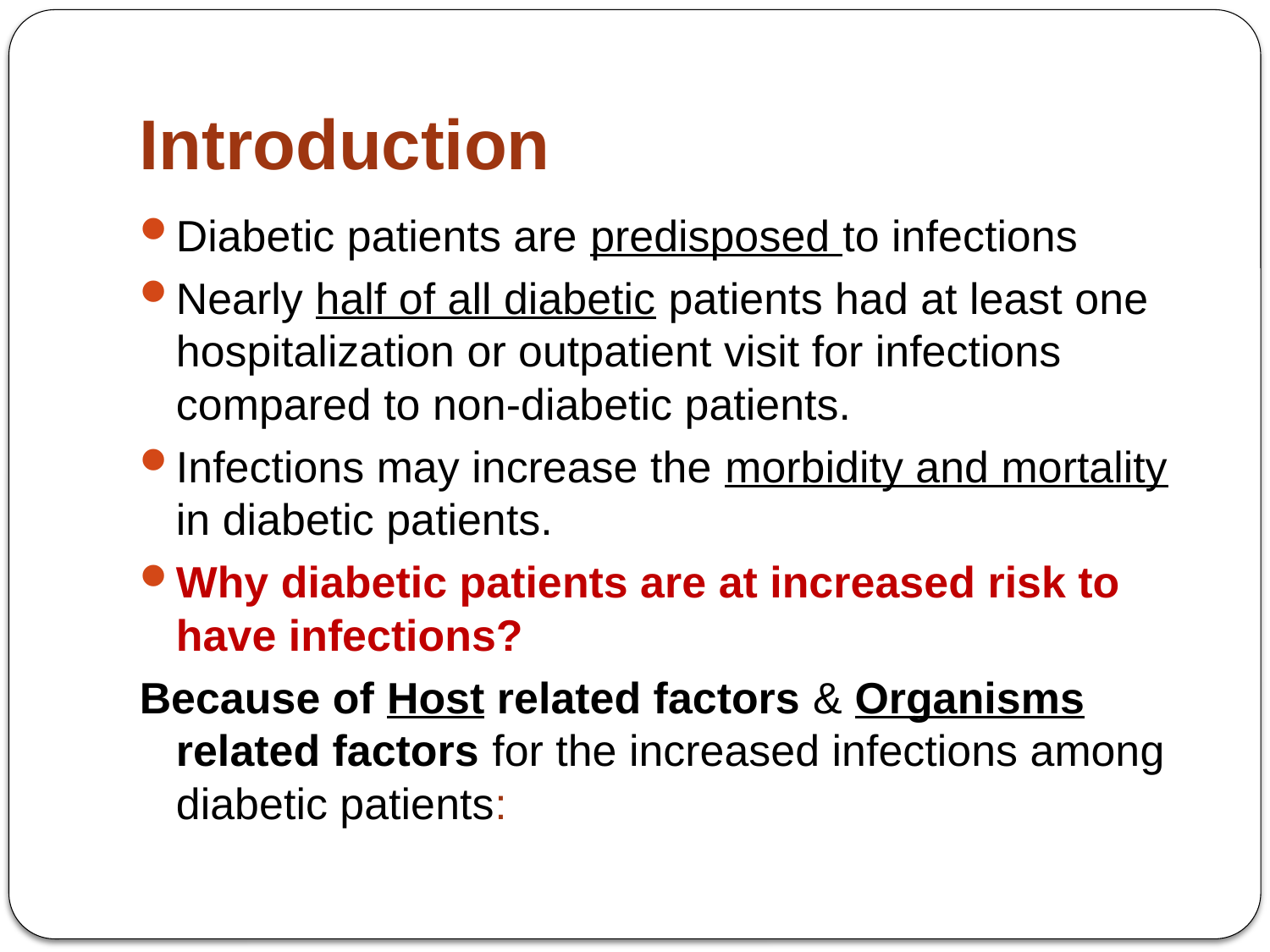

# Introduction
Diabetic patients are predisposed to infections
Nearly half of all diabetic patients had at least one hospitalization or outpatient visit for infections compared to non-diabetic patients.
Infections may increase the morbidity and mortality in diabetic patients.
Why diabetic patients are at increased risk to have infections?
Because of Host related factors & Organisms related factors for the increased infections among diabetic patients: